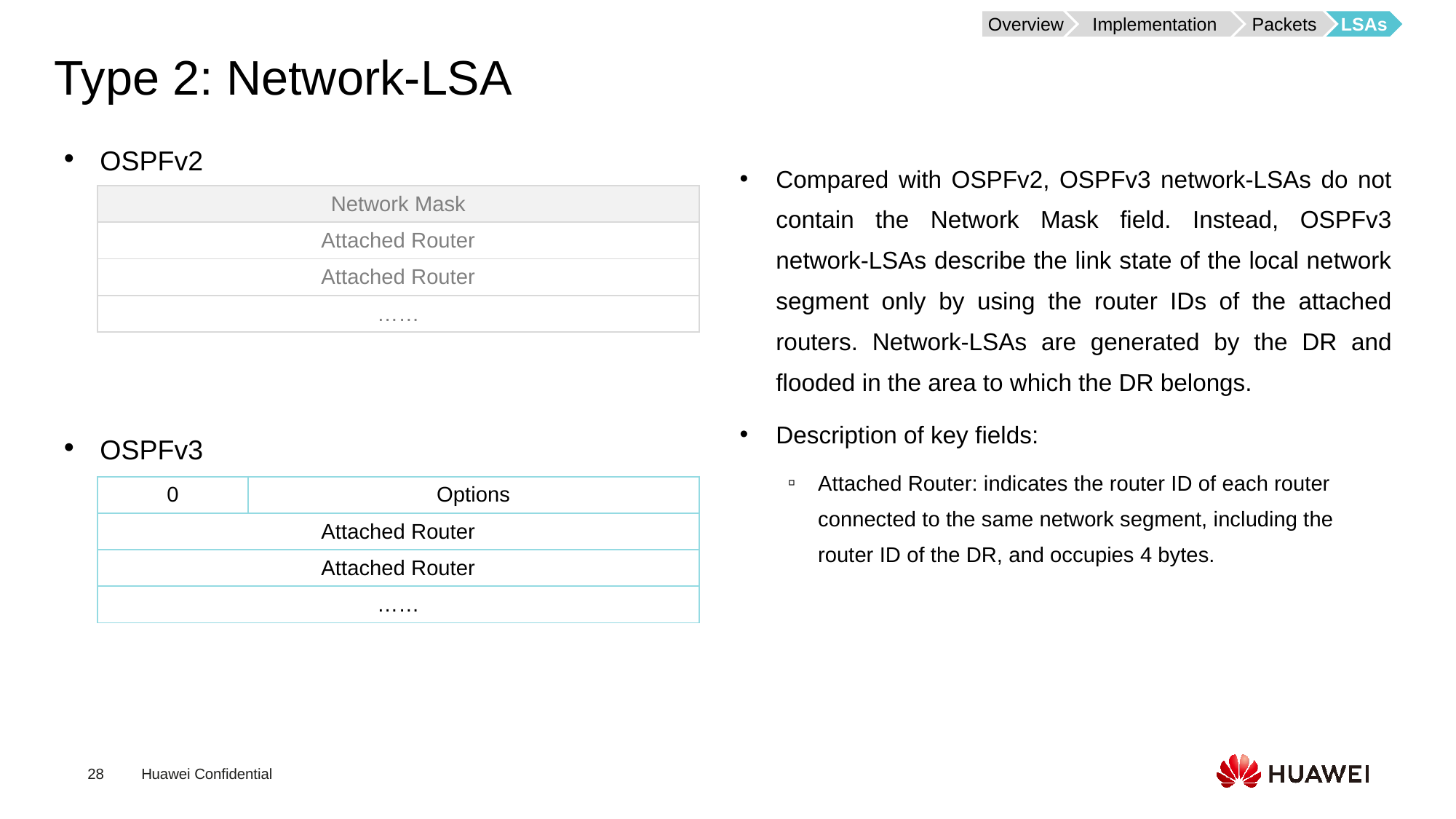

Overview
Implementation
Packets
LSAs
# Type 2: Network-LSA
OSPFv2

OSPFv3
Compared with OSPFv2, OSPFv3 network-LSAs do not contain the Network Mask field. Instead, OSPFv3 network-LSAs describe the link state of the local network segment only by using the router IDs of the attached routers. Network-LSAs are generated by the DR and flooded in the area to which the DR belongs.
Description of key fields:
Attached Router: indicates the router ID of each router connected to the same network segment, including the router ID of the DR, and occupies 4 bytes.
| Network Mask |
| --- |
| Attached Router |
| Attached Router |
| …… |
| 0 | Options |
| --- | --- |
| Attached Router |  |
| Attached Router |  |
| …… |  |